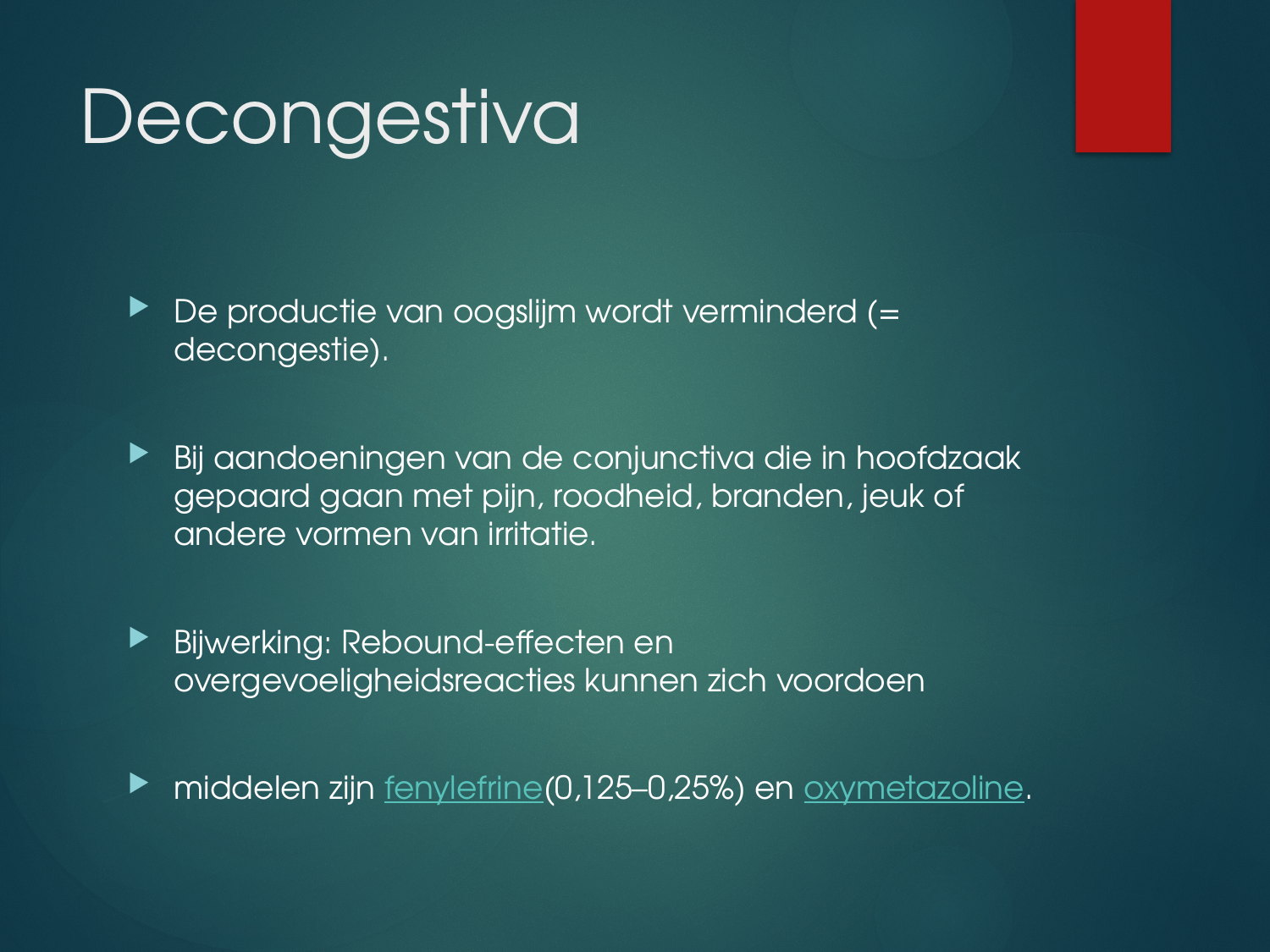

# Decongestiva
De productie van oogslijm wordt verminderd (= decongestie).

Bij aandoeningen van de conjunctiva die in hoofdzaak gepaard gaan met pijn, roodheid, branden, jeuk of andere vormen van irritatie.

Bijwerking: Rebound-effecten en overgevoeligheidsreacties kunnen zich voordoen

middelen zijn fenylefrine(0,125–0,25%) en oxymetazoline.